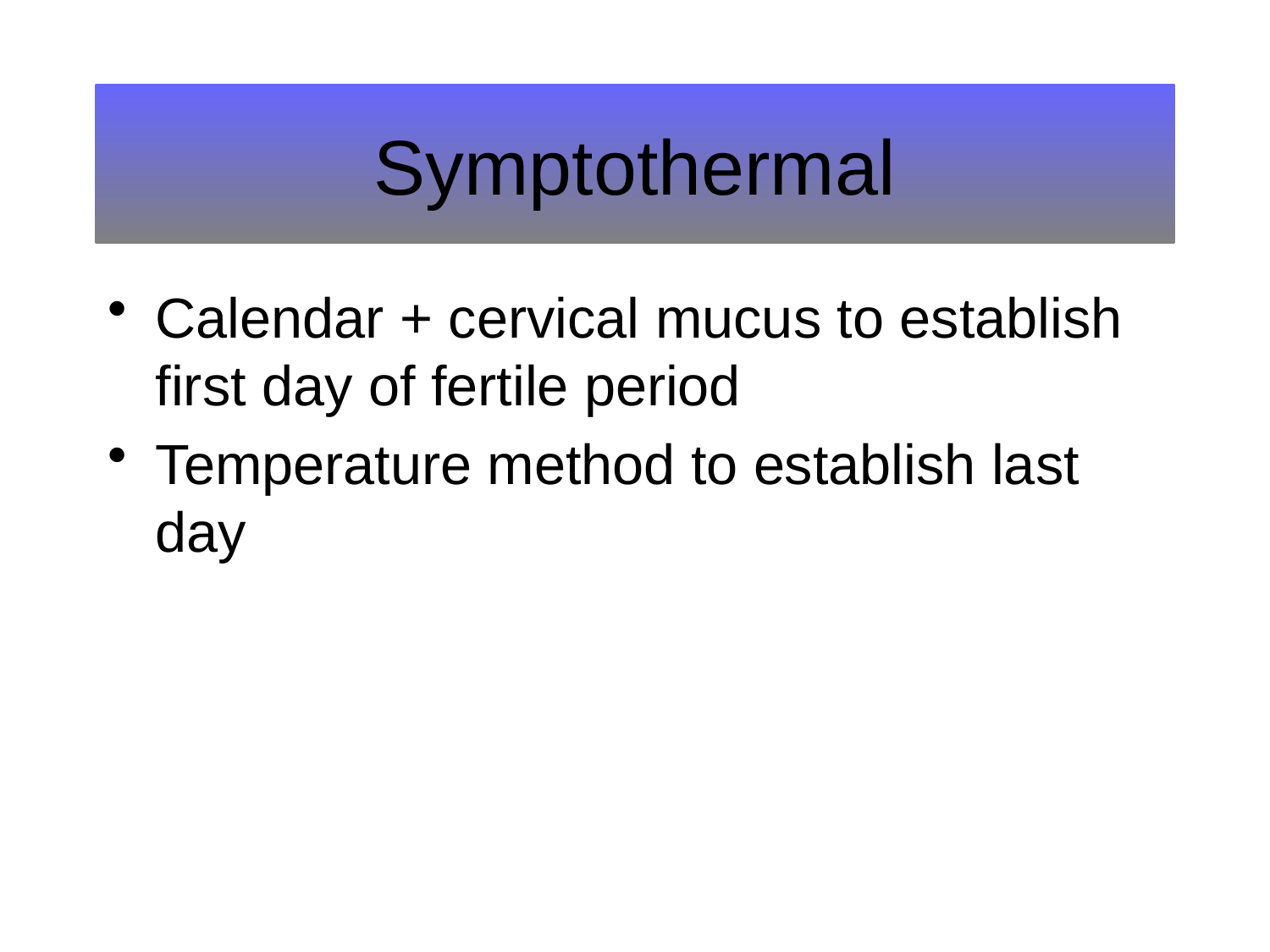

# Symptothermal
Calendar + cervical mucus to establish first day of fertile period
Temperature method to establish last day